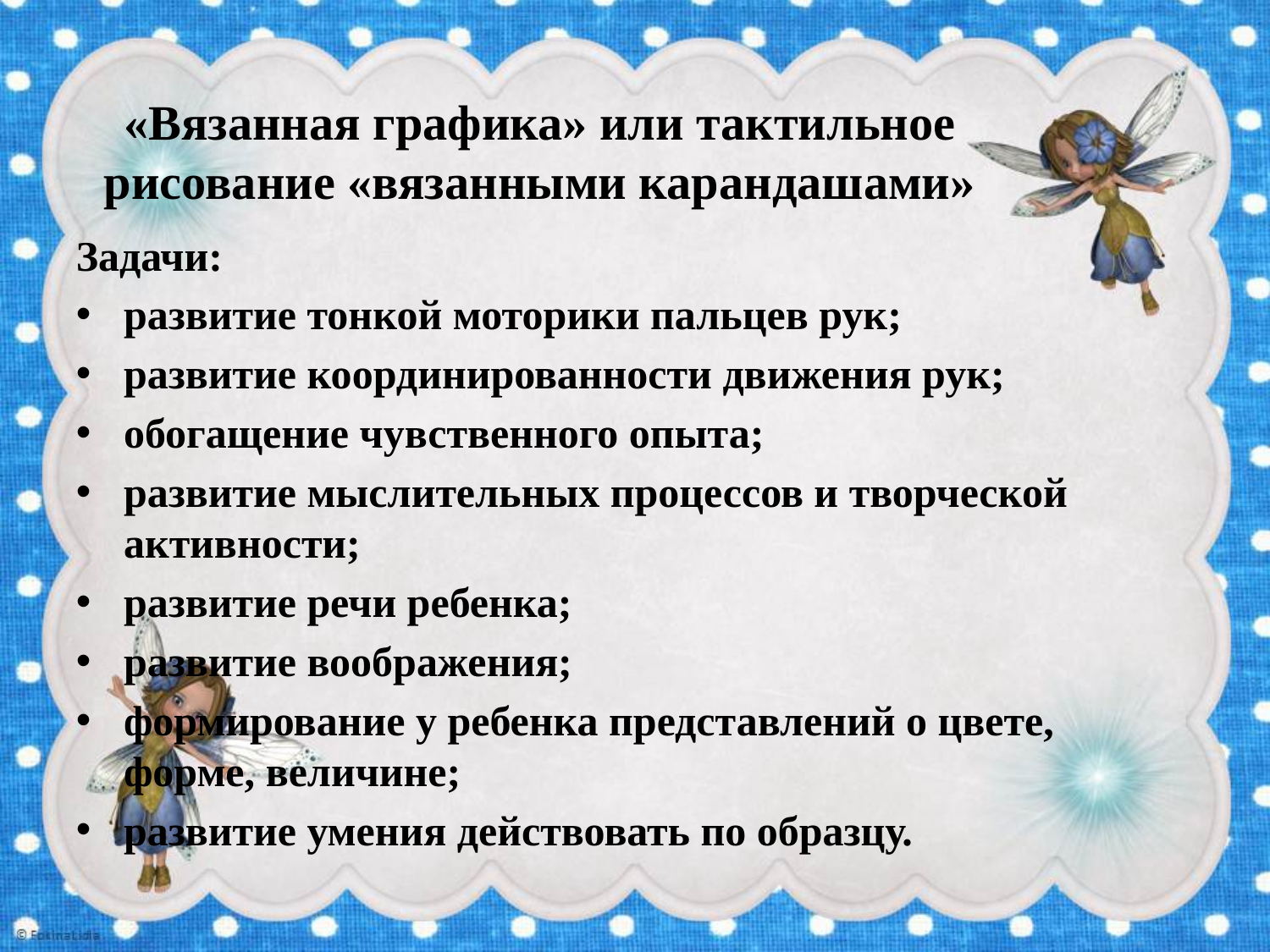

# «Вязанная графика» или тактильное рисование «вязанными карандашами»
Задачи:
развитие тонкой моторики пальцев рук;
развитие координированности движения рук;
обогащение чувственного опыта;
развитие мыслительных процессов и творческой активности;
развитие речи ребенка;
развитие воображения;
формирование у ребенка представлений о цвете, форме, величине;
развитие умения действовать по образцу.